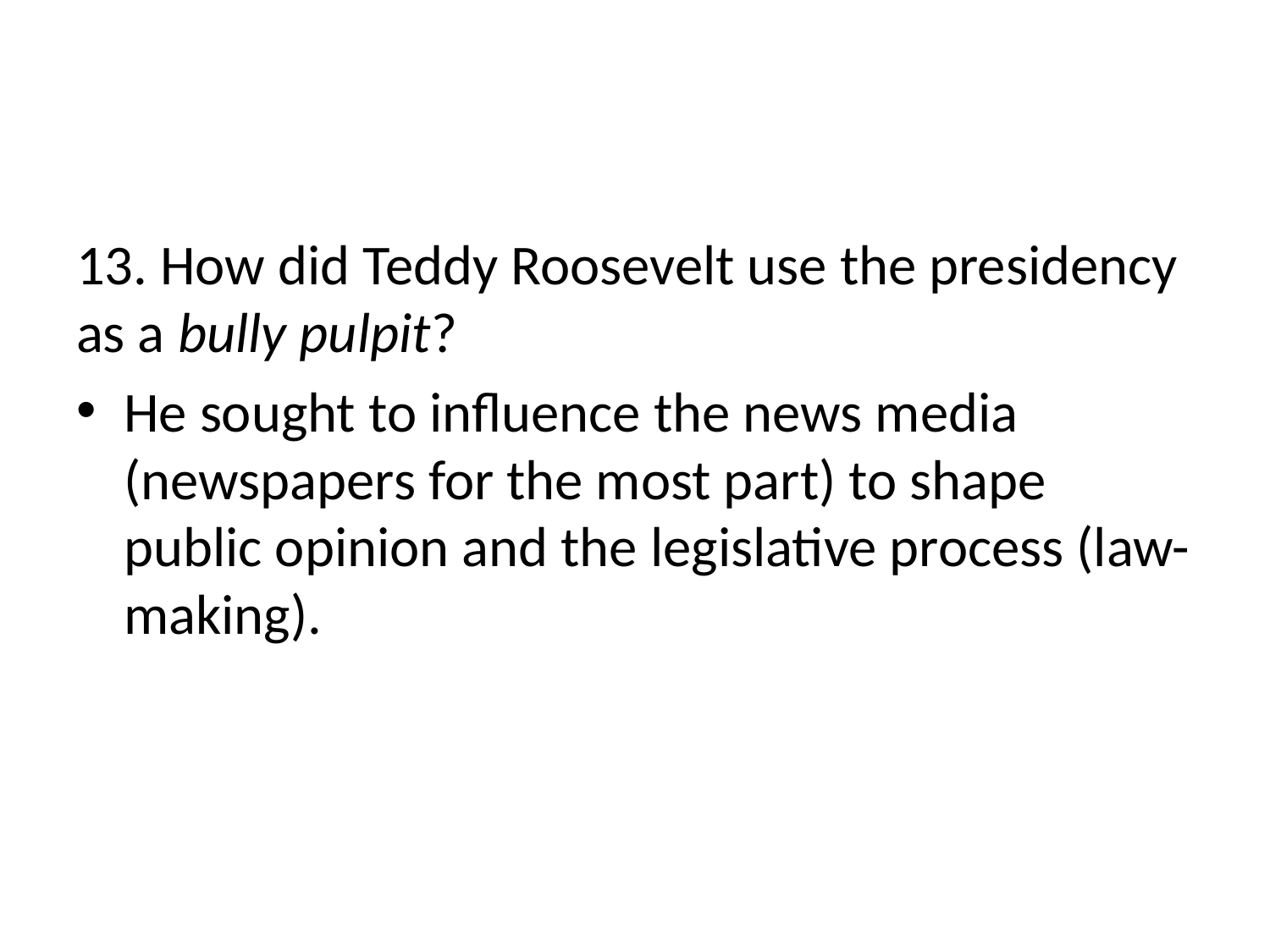

#
13. How did Teddy Roosevelt use the presidency as a bully pulpit?
He sought to influence the news media (newspapers for the most part) to shape public opinion and the legislative process (law-making).